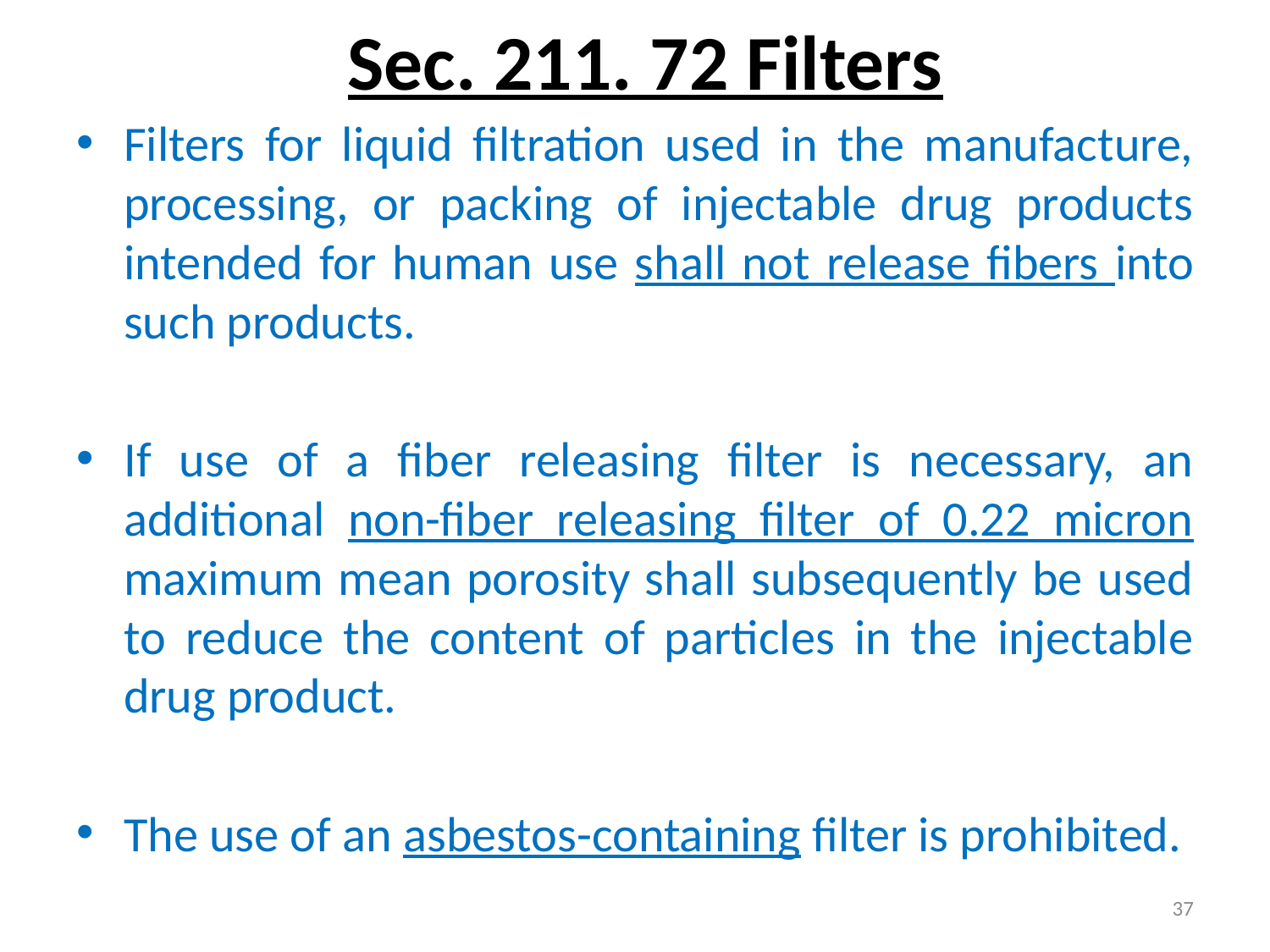

# Sec. 211. 72 Filters
Filters for liquid filtration used in the manufacture, processing, or packing of injectable drug products intended for human use shall not release fibers into such products.

If use of a fiber releasing filter is necessary, an additional non-fiber releasing filter of 0.22 micron maximum mean porosity shall subsequently be used to reduce the content of particles in the injectable drug product.

The use of an asbestos-containing filter is prohibited.

37